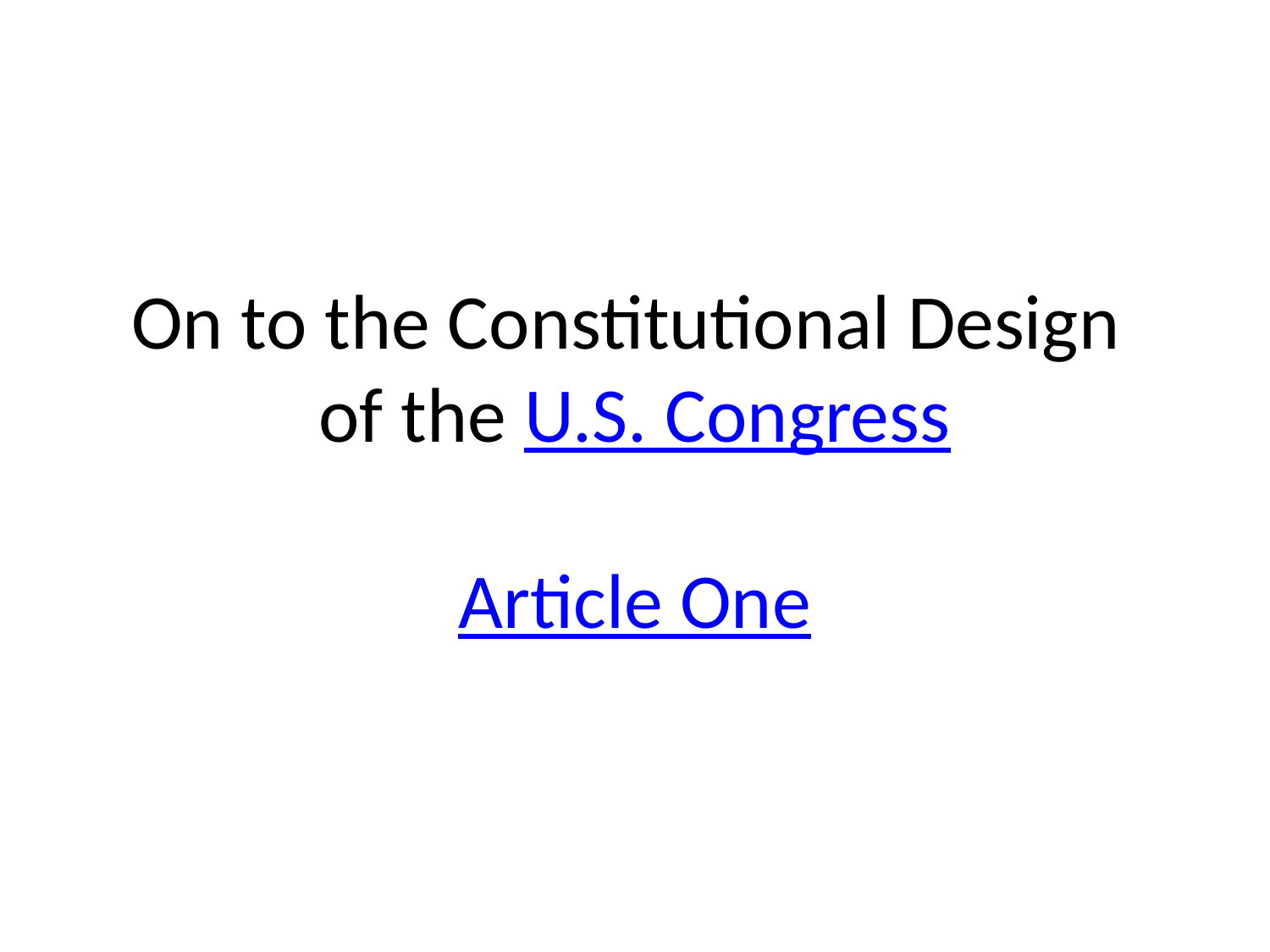

# On to the Constitutional Design of the U.S. Congress Article One